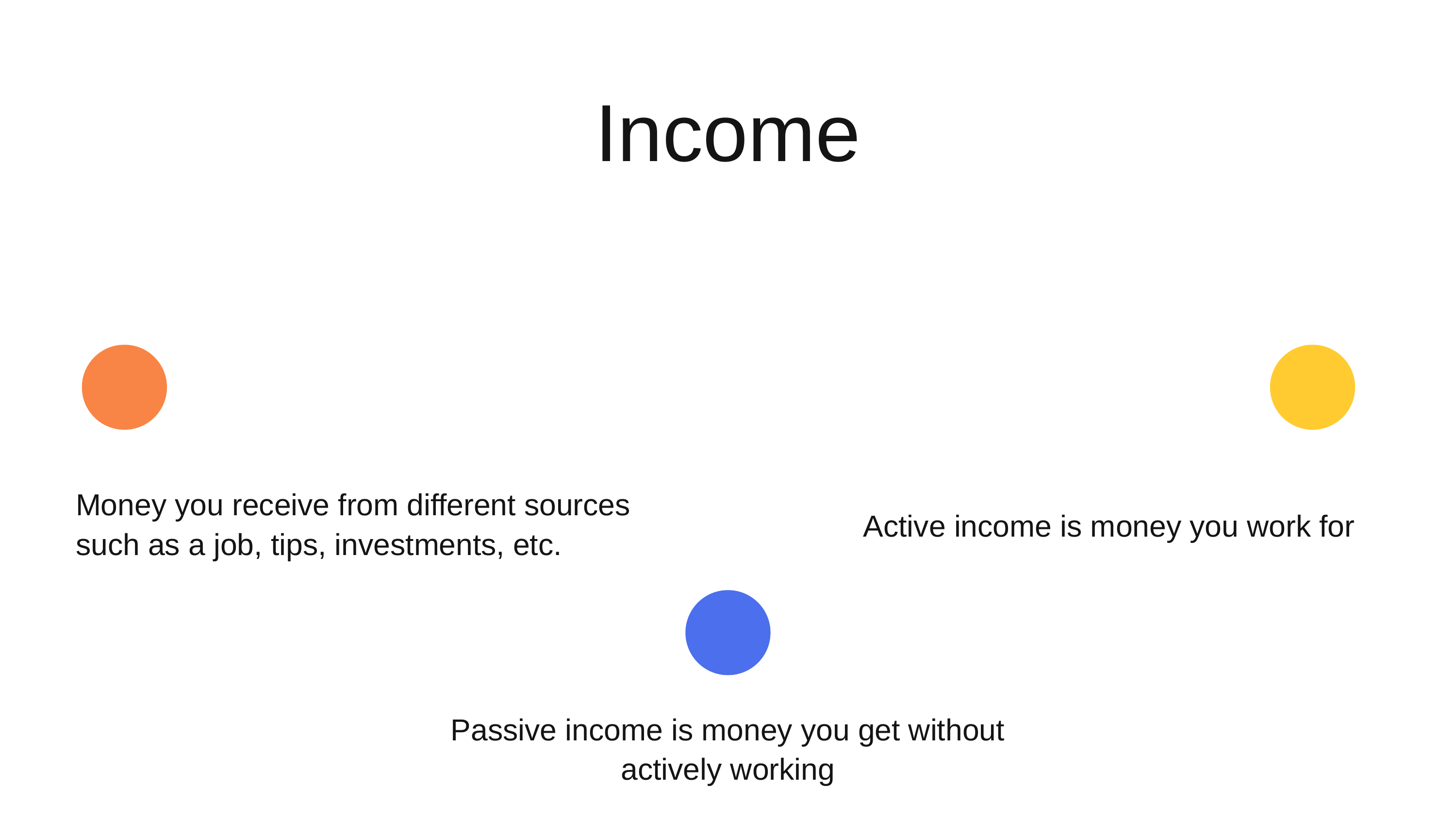

Income

Money you receive from different sources such as a job, tips, investments, etc.
Active income is money you work for

Passive income is money you get without actively working